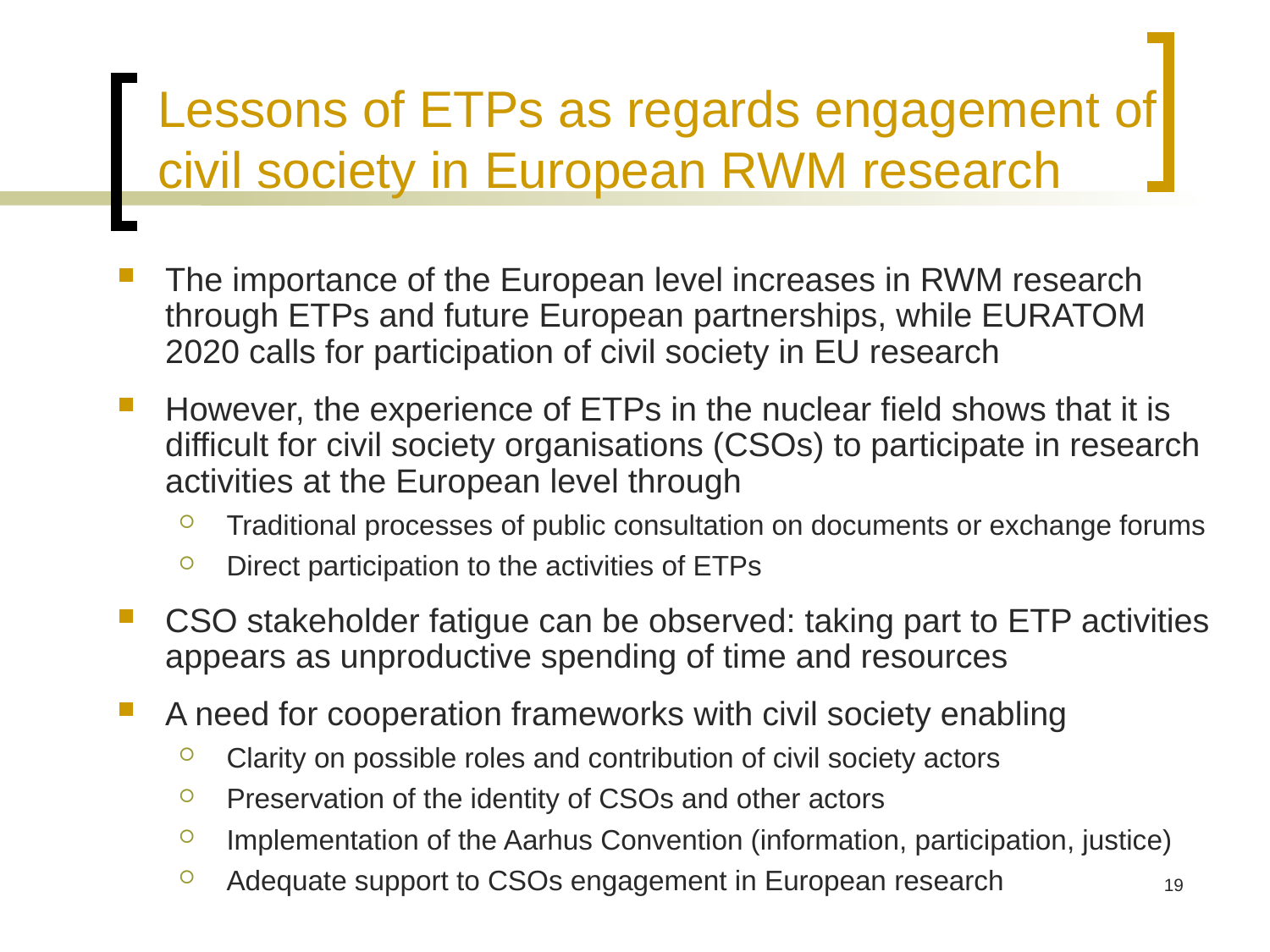

Lessons of ETPs as regards engagement of civil society in European RWM research
The importance of the European level increases in RWM research through ETPs and future European partnerships, while EURATOM 2020 calls for participation of civil society in EU research
However, the experience of ETPs in the nuclear field shows that it is difficult for civil society organisations (CSOs) to participate in research activities at the European level through
Traditional processes of public consultation on documents or exchange forums
Direct participation to the activities of ETPs
CSO stakeholder fatigue can be observed: taking part to ETP activities appears as unproductive spending of time and resources
A need for cooperation frameworks with civil society enabling
Clarity on possible roles and contribution of civil society actors
Preservation of the identity of CSOs and other actors
Implementation of the Aarhus Convention (information, participation, justice)
Adequate support to CSOs engagement in European research

19